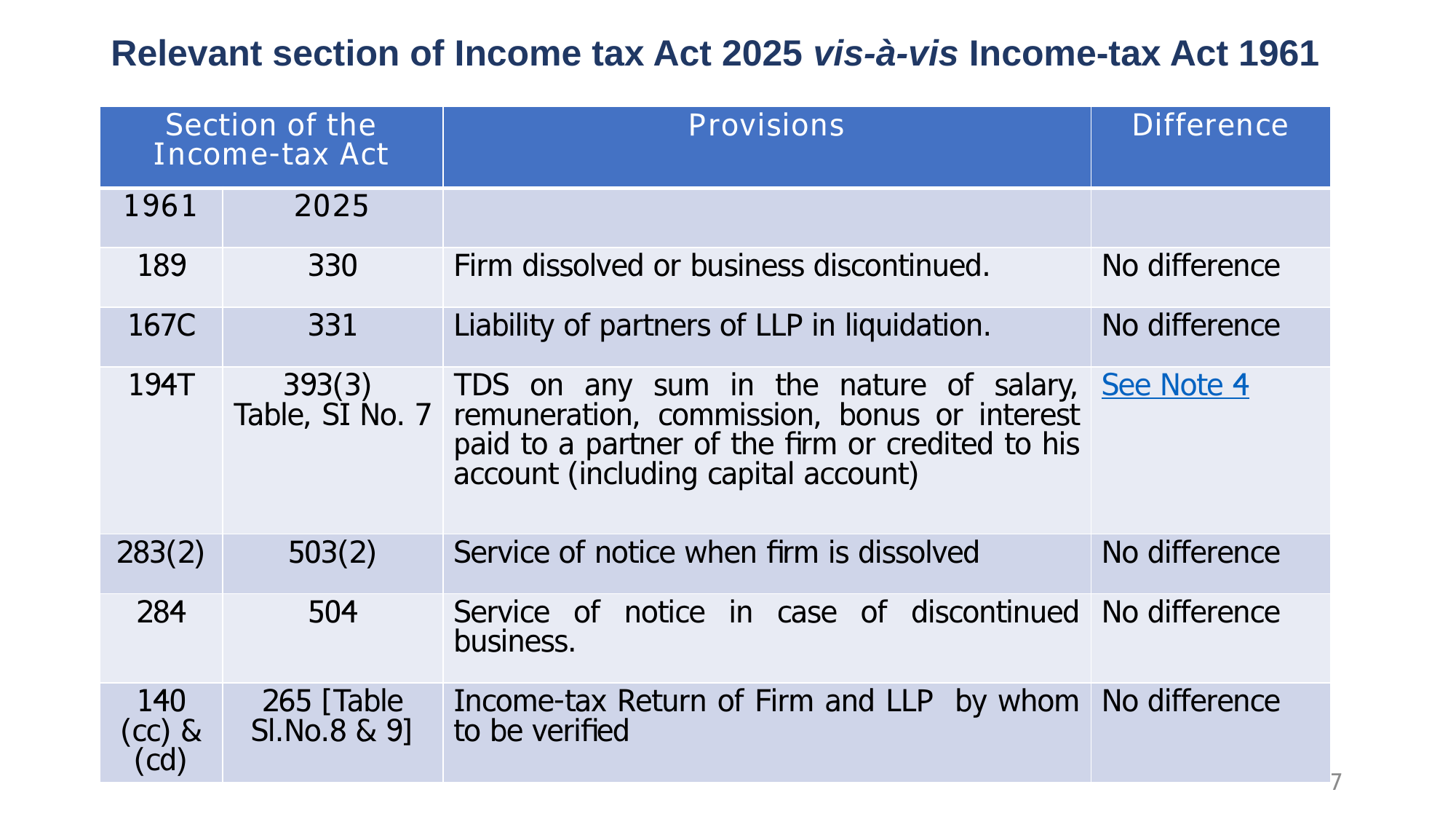

# Relevant section of Income tax Act 2025 vis-à-vis Income-tax Act 1961
| Section of the Income-tax Act |  | Provisions | Difference |
| --- | --- | --- | --- |
| 1961 | 2025 |  |  |
| 189 | 330 | Firm dissolved or business discontinued. | No difference |
| 167C | 331 | Liability of partners of LLP in liquidation. | No difference |
| 194T | 393(3) Table, SI No. 7 | TDS on any sum in the nature of salary, remuneration, commission, bonus or interest paid to a partner of the firm or credited to his account (including capital account) | See Note 4 |
| 283(2) | 503(2) | Service of notice when firm is dissolved | No difference |
| 284 | 504 | Service of notice in case of discontinued business. | No difference |
| 140 (cc) & (cd) | 265 [Table Sl.No.8 & 9] | Income-tax Return of Firm and LLP by whom to be verified | No difference |
7